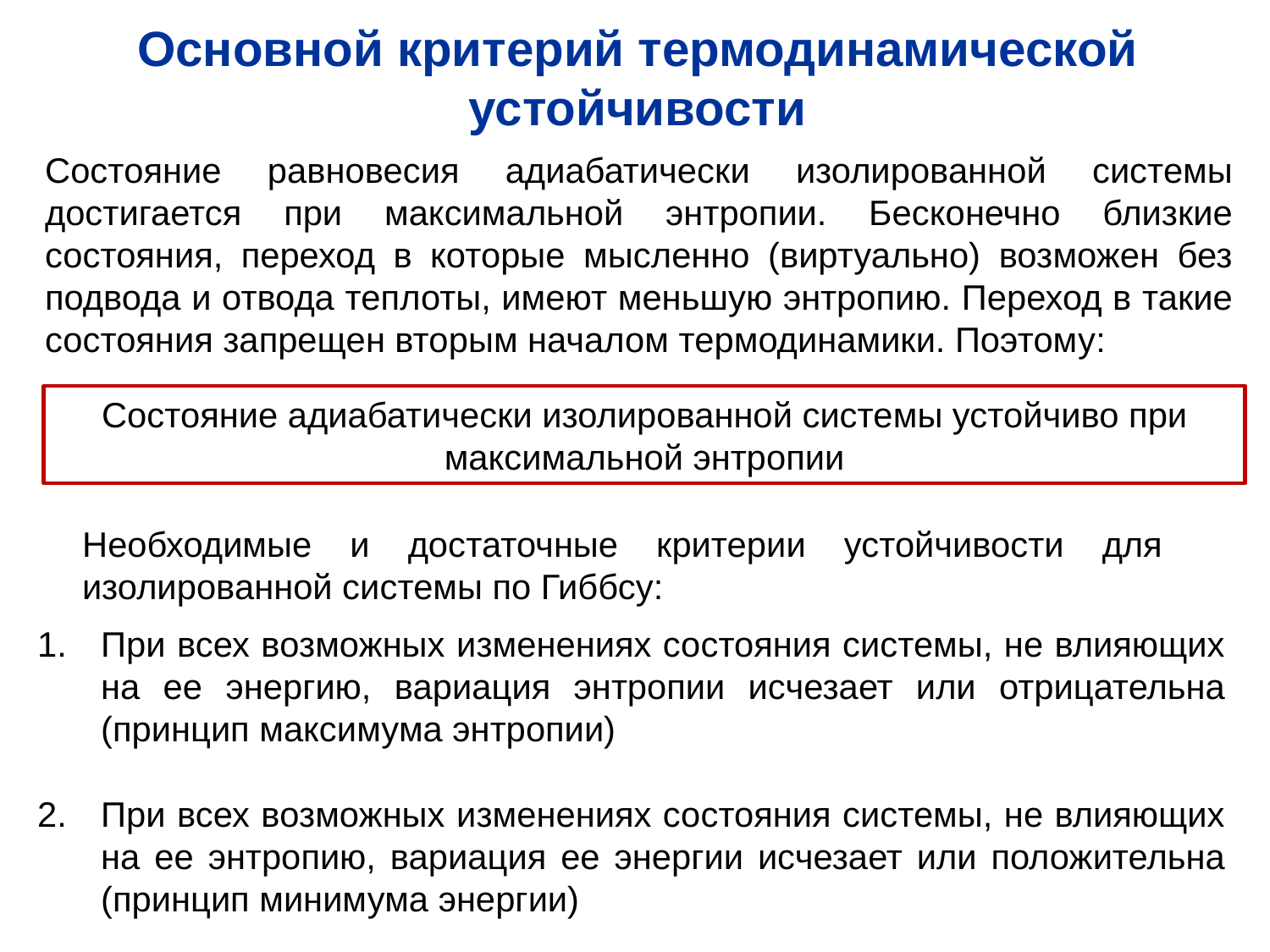

Основной критерий термодинамической устойчивости
Состояние равновесия адиабатически изолированной системы достигается при максимальной энтропии. Бесконечно близкие состояния, переход в которые мысленно (виртуально) возможен без подвода и отвода теплоты, имеют меньшую энтропию. Переход в такие состояния запрещен вторым началом термодинамики. Поэтому:
Состояние адиабатически изолированной системы устойчиво при максимальной энтропии
Необходимые и достаточные критерии устойчивости для изолированной системы по Гиббсу:
При всех возможных изменениях состояния системы, не влияющих на ее энергию, вариация энтропии исчезает или отрицательна (принцип максимума энтропии)

При всех возможных изменениях состояния системы, не влияющих на ее энтропию, вариация ее энергии исчезает или положительна (принцип минимума энергии)